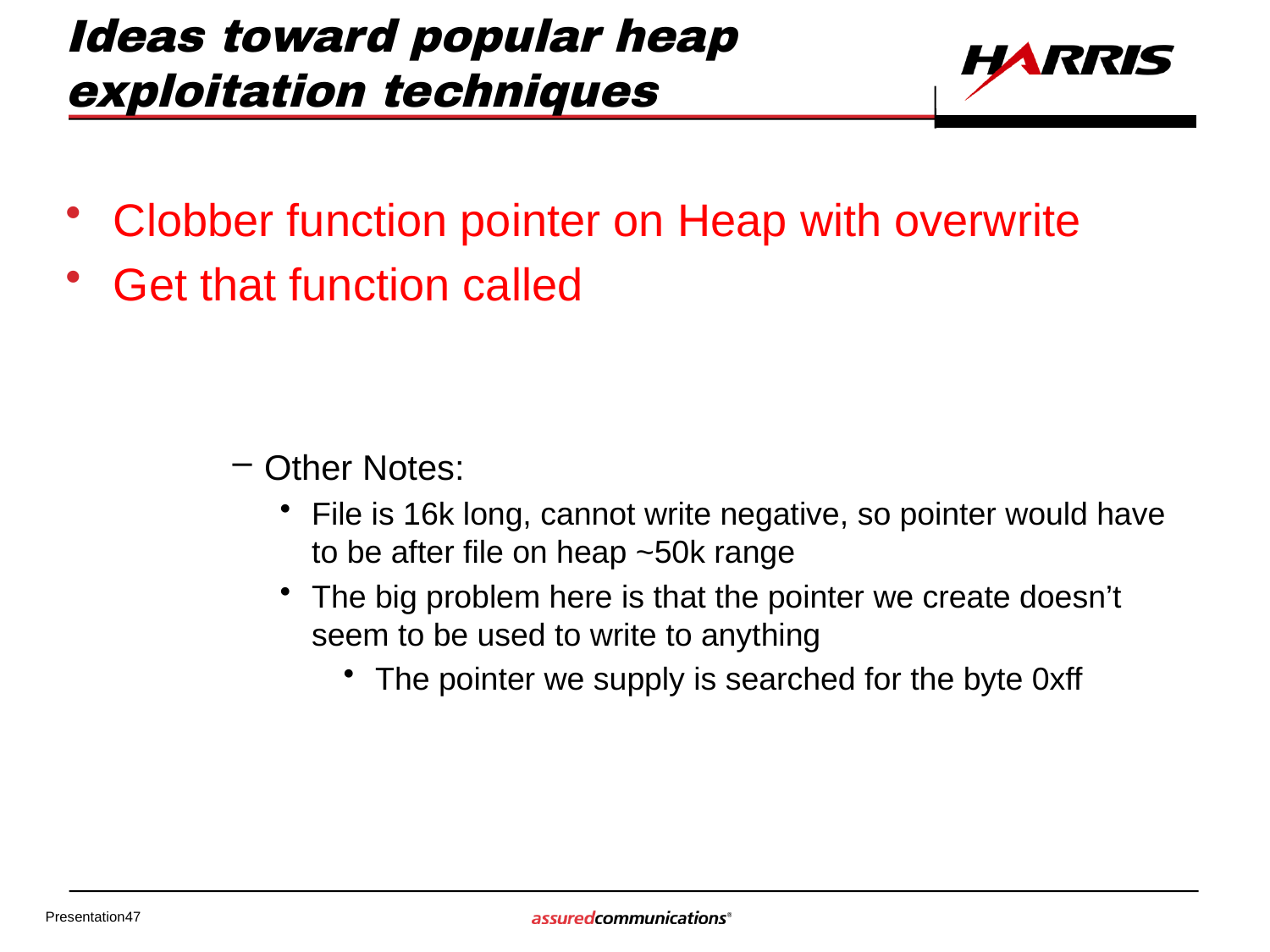

# Ideas toward popular heap exploitation techniques
Clobber function pointer on Heap with overwrite
Get that function called

Other Notes:
File is 16k long, cannot write negative, so pointer would have to be after file on heap ~50k range
The big problem here is that the pointer we create doesn’t seem to be used to write to anything
The pointer we supply is searched for the byte 0xff